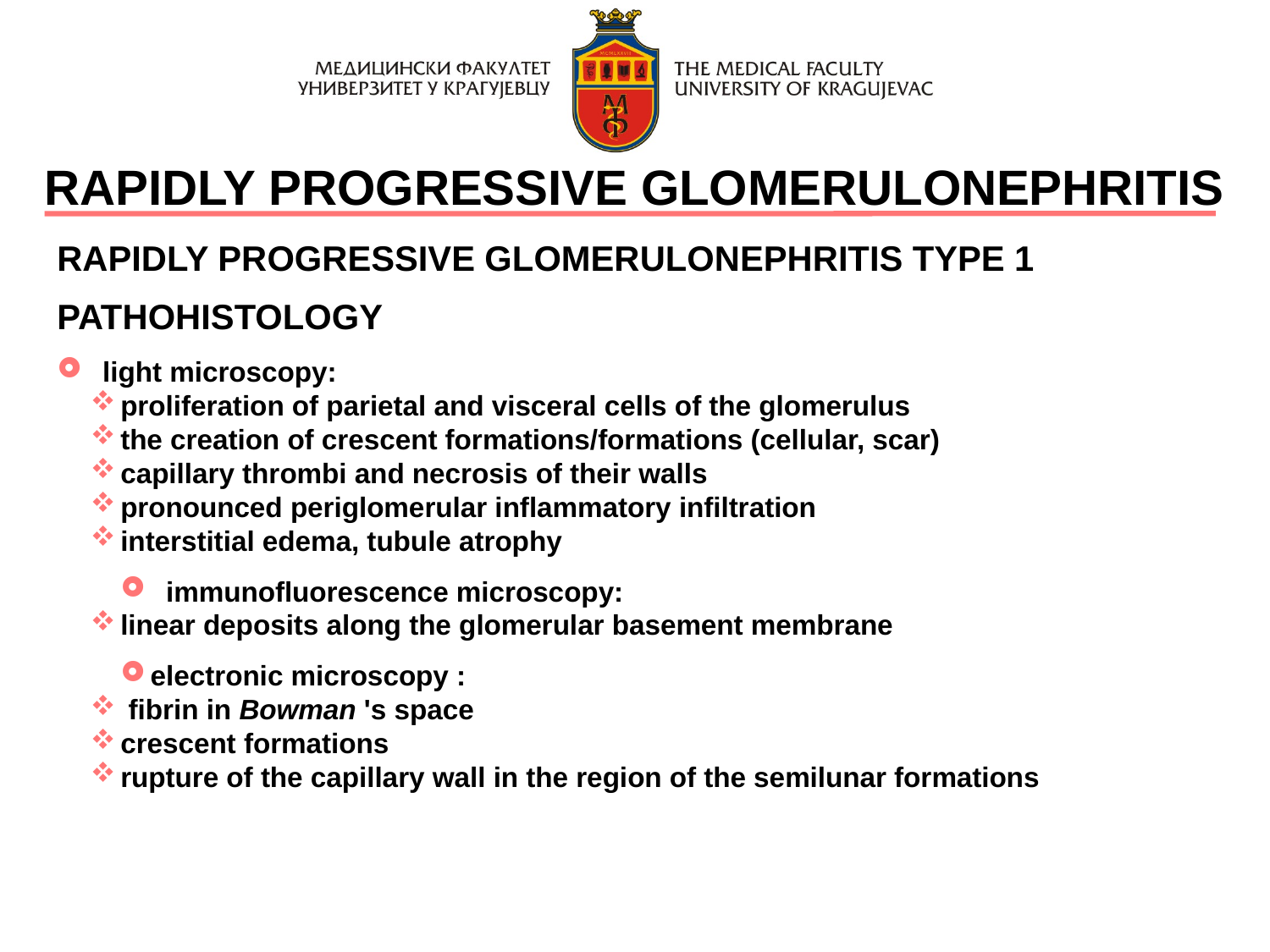

RAPIDLY PROGRESSIVE GLOMERULONEPHRITIS

RAPIDLY PROGRESSIVE GLOMERULONEPHRITIS TYPE 1

PATHOHISTOLOGY

  light microscopy:
proliferation of parietal and visceral cells of the glomerulus
the creation of crescent formations/formations (cellular, scar)
capillary thrombi and necrosis of their walls
pronounced periglomerular inflammatory infiltration
interstitial edema, tubule atrophy

  immunofluorescence microscopy:
linear deposits along the glomerular basement membrane

electronic microscopy :
 fibrin in Bowman 's space
crescent formations
rupture of the capillary wall in the region of the semilunar formations